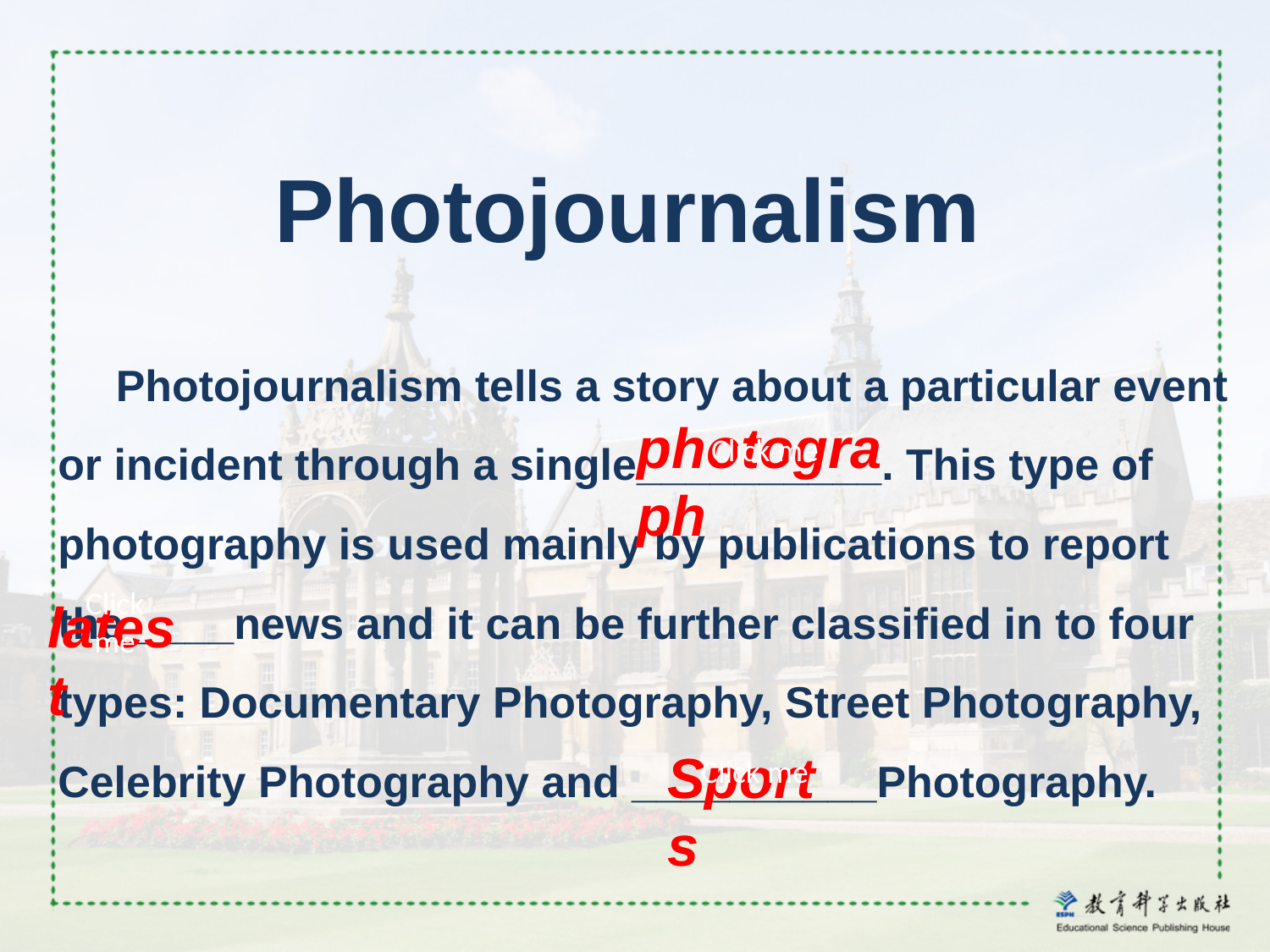

Photojournalism

        Photojournalism tells a story about a particular event or incident through a single__________. This type of photography is used mainly by publications to report the ____news and it can be further classified in to four types: Documentary Photography, Street Photography, Celebrity Photography and __________Photography.

photograph
Click me
latest
Click me
Click me
Sports